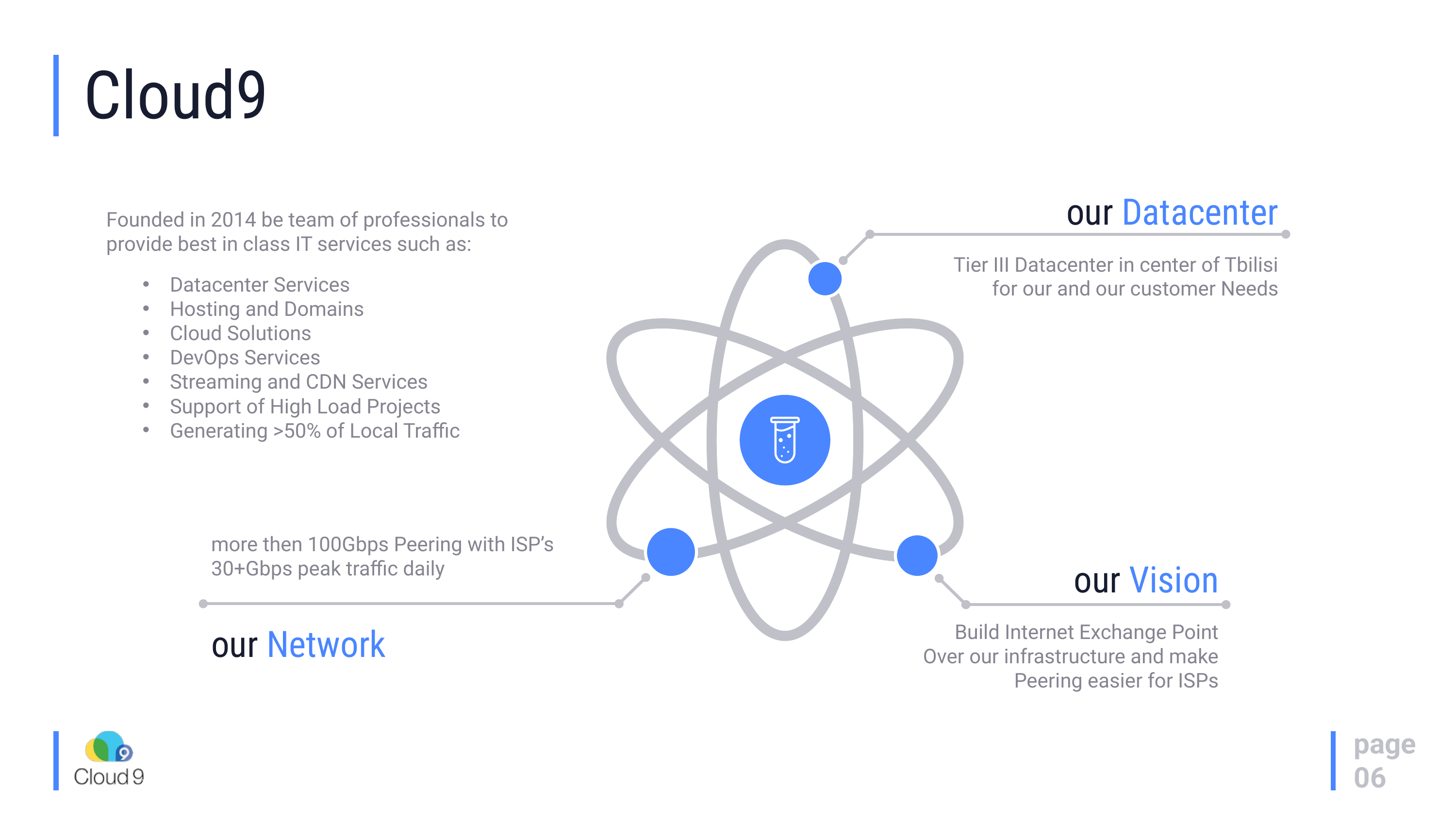

# Cloud9
our Datacenter
Tier III Datacenter in center of Tbilisi
for our and our customer Needs
Founded in 2014 be team of professionals to provide best in class IT services such as:

Datacenter Services
Hosting and Domains
Cloud Solutions
DevOps Services
Streaming and CDN Services
Support of High Load Projects
Generating >50% of Local Traffic
more then 100Gbps Peering with ISP’s
30+Gbps peak traffic daily
our Network
our Vision
Build Internet Exchange Point
Over our infrastructure and make
Peering easier for ISPs
page
06